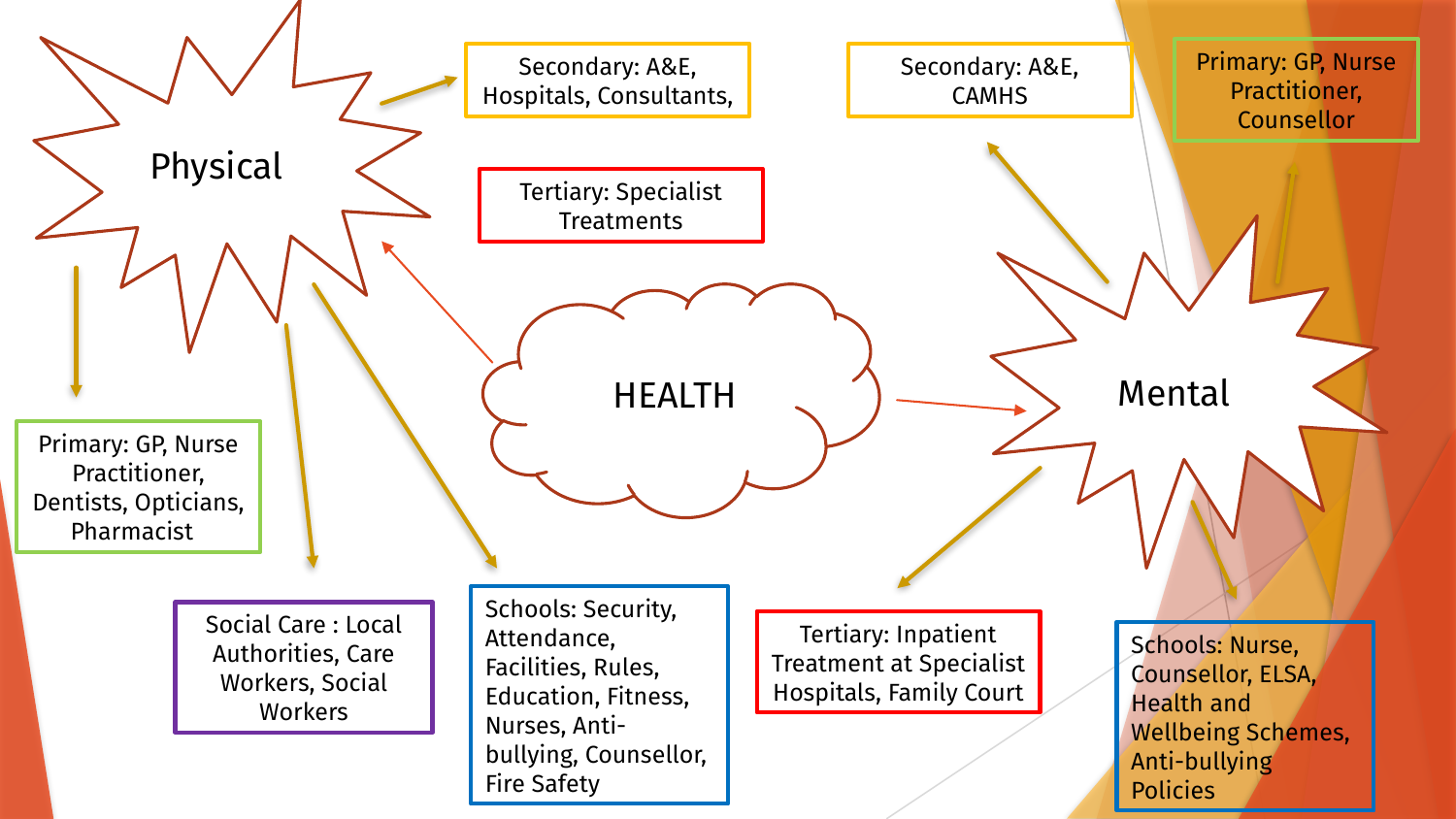

Primary: GP, Nurse Practitioner, Counsellor
Secondary: A&E, CAMHS
Secondary: A&E, Hospitals, Consultants,
Physical
Tertiary: Specialist Treatments

Mental
HEALTH
Primary: GP, Nurse Practitioner, Dentists, Opticians, Pharmacist
Schools: Security, Attendance, Facilities, Rules, Education, Fitness, Nurses, Anti-bullying, Counsellor, Fire Safety
Social Care : Local Authorities, Care Workers, Social Workers
Tertiary: Inpatient Treatment at Specialist Hospitals, Family Court
Schools: Nurse, Counsellor, ELSA, Health and Wellbeing Schemes, Anti-bullying Policies